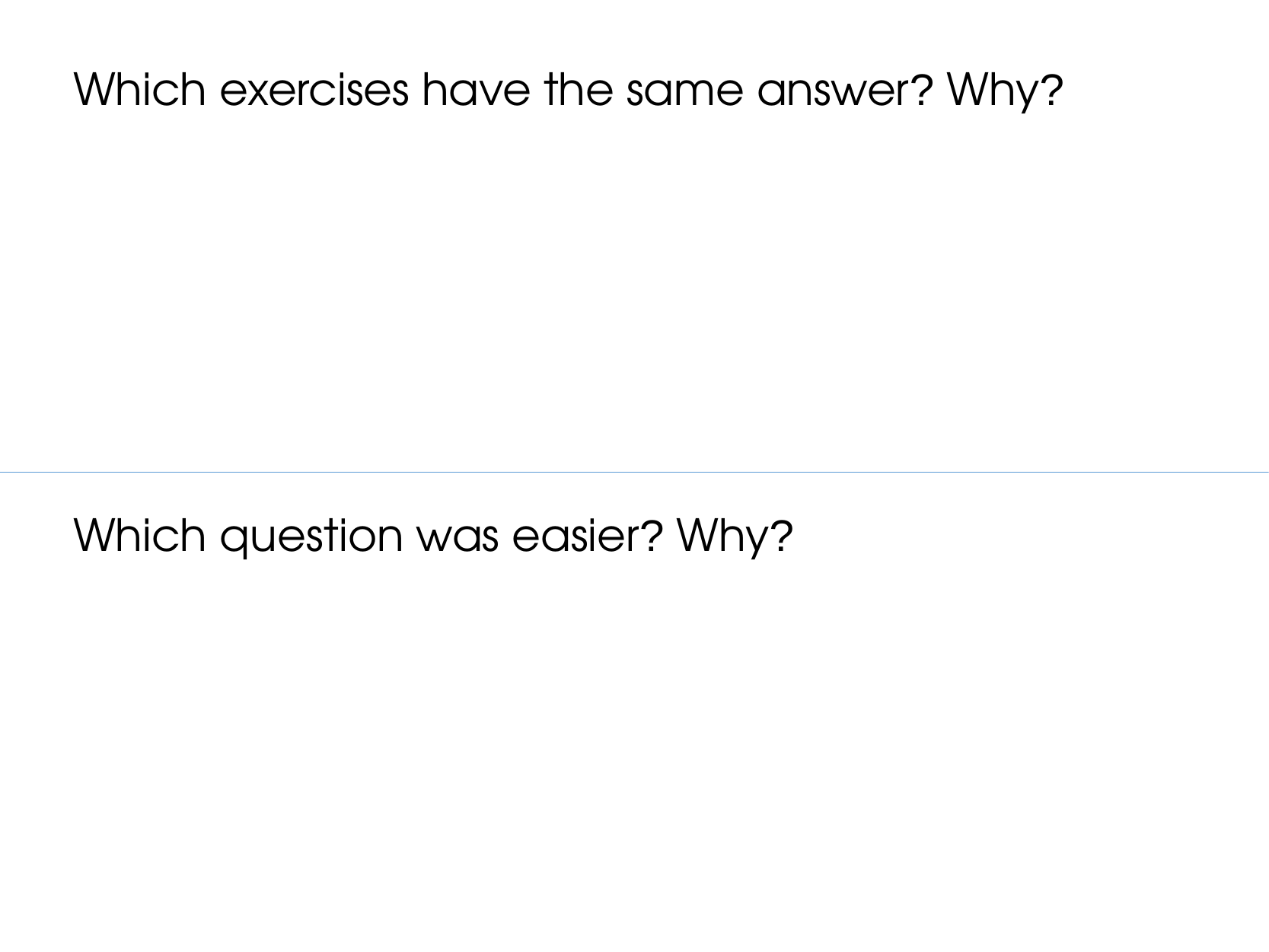

Which exercises have the same answer? Why?
Which question was easier? Why?